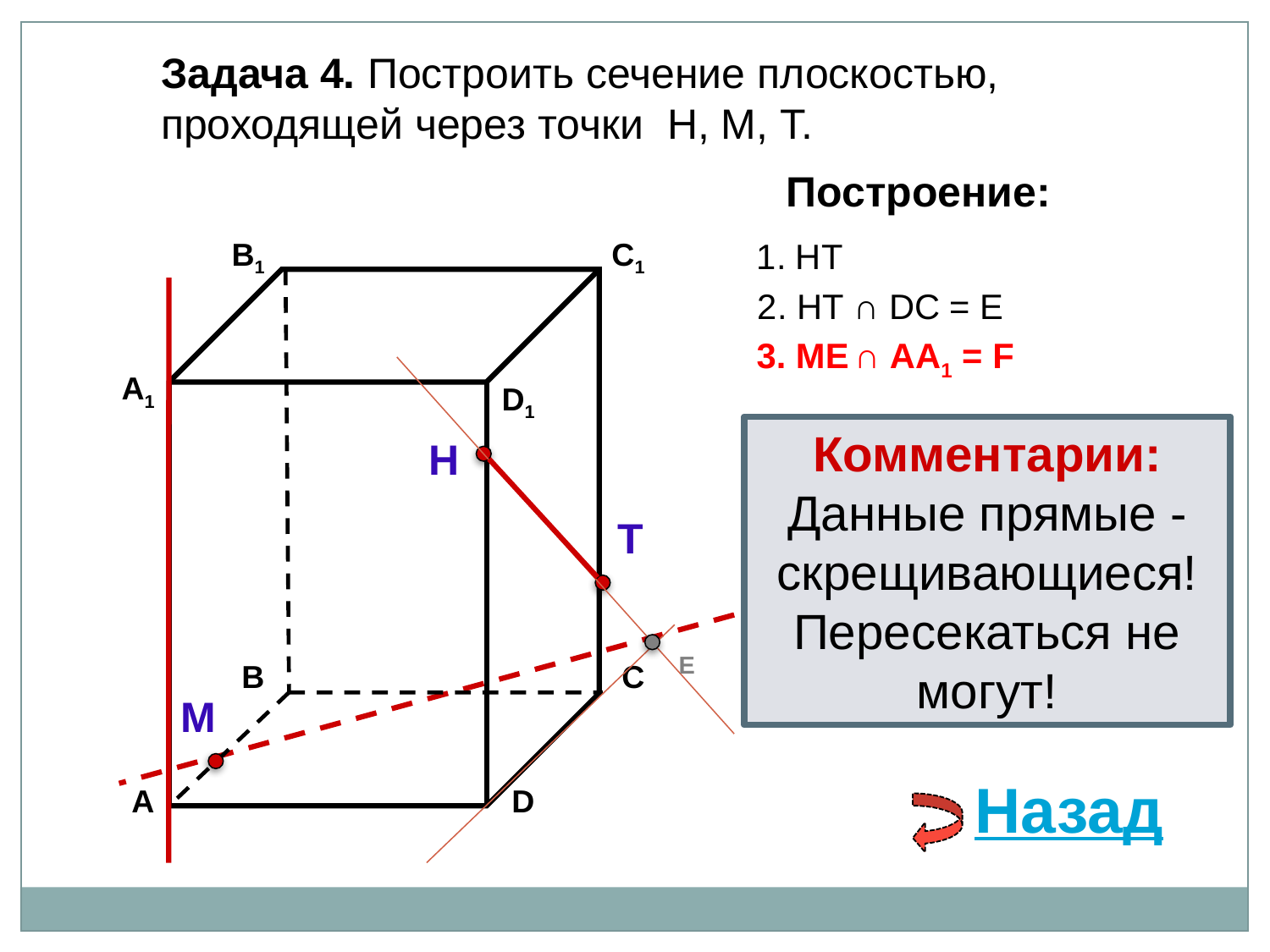

Задача 4. Построить сечение плоскостью, проходящей через точки  Н, М, Т.
Построение:
В1
C1
А1
D1
В
С
А
D

1. НТ
2. НТ ∩ DС = E
3. ME ∩ AA1 = F
Комментарии:
Данные прямые - скрещивающиеся!
Пересекаться не могут!
Н

Т

E

М

Назад